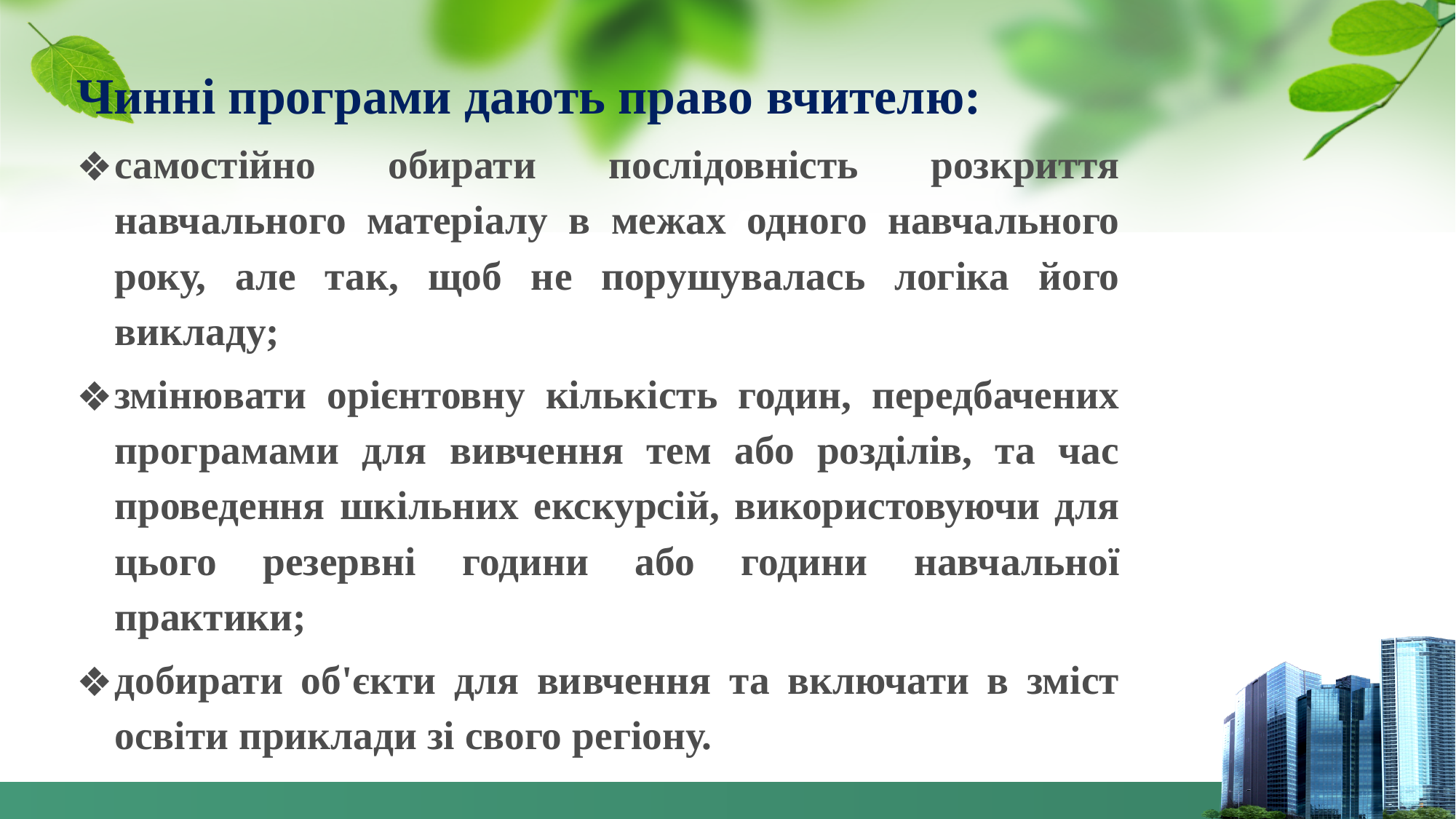

Чинні програми дають право вчителю:
самостійно обирати послідовність розкриття навчального матеріалу в межах одного навчального року, але так, щоб не порушувалась логіка його викладу;
змінювати орієнтовну кількість годин, передбачених програмами для вивчення тем або розділів, та час проведення шкільних екскурсій, використовуючи для цього резервні години або години навчальної практики;
добирати об'єкти для вивчення та включати в зміст освіти приклади зі свого регіону.